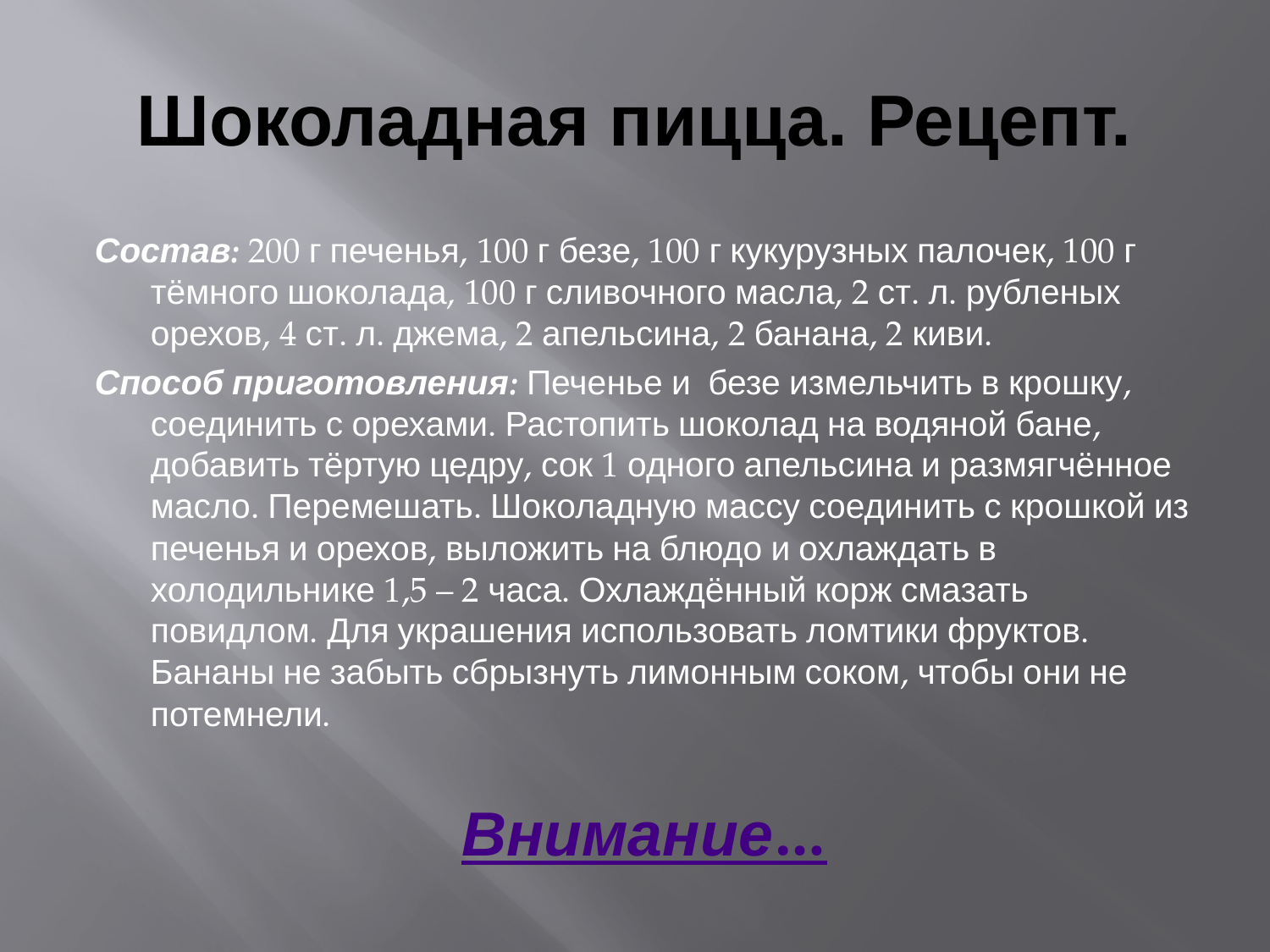

# Шоколадная пицца. Рецепт.
Состав: 200 г печенья, 100 г безе, 100 г кукурузных палочек, 100 г тёмного шоколада, 100 г сливочного масла, 2 ст. л. рубленых орехов, 4 ст. л. джема, 2 апельсина, 2 банана, 2 киви.
Способ приготовления: Печенье и  безе измельчить в крошку, соединить с орехами. Растопить шоколад на водяной бане, добавить тёртую цедру, сок 1 одного апельсина и размягчённое масло. Перемешать. Шоколадную массу соединить с крошкой из печенья и орехов, выложить на блюдо и охлаждать в холодильнике 1,5 – 2 часа. Охлаждённый корж смазать повидлом. Для украшения использовать ломтики фруктов. Бананы не забыть сбрызнуть лимонным соком, чтобы они не потемнели.

Внимание…